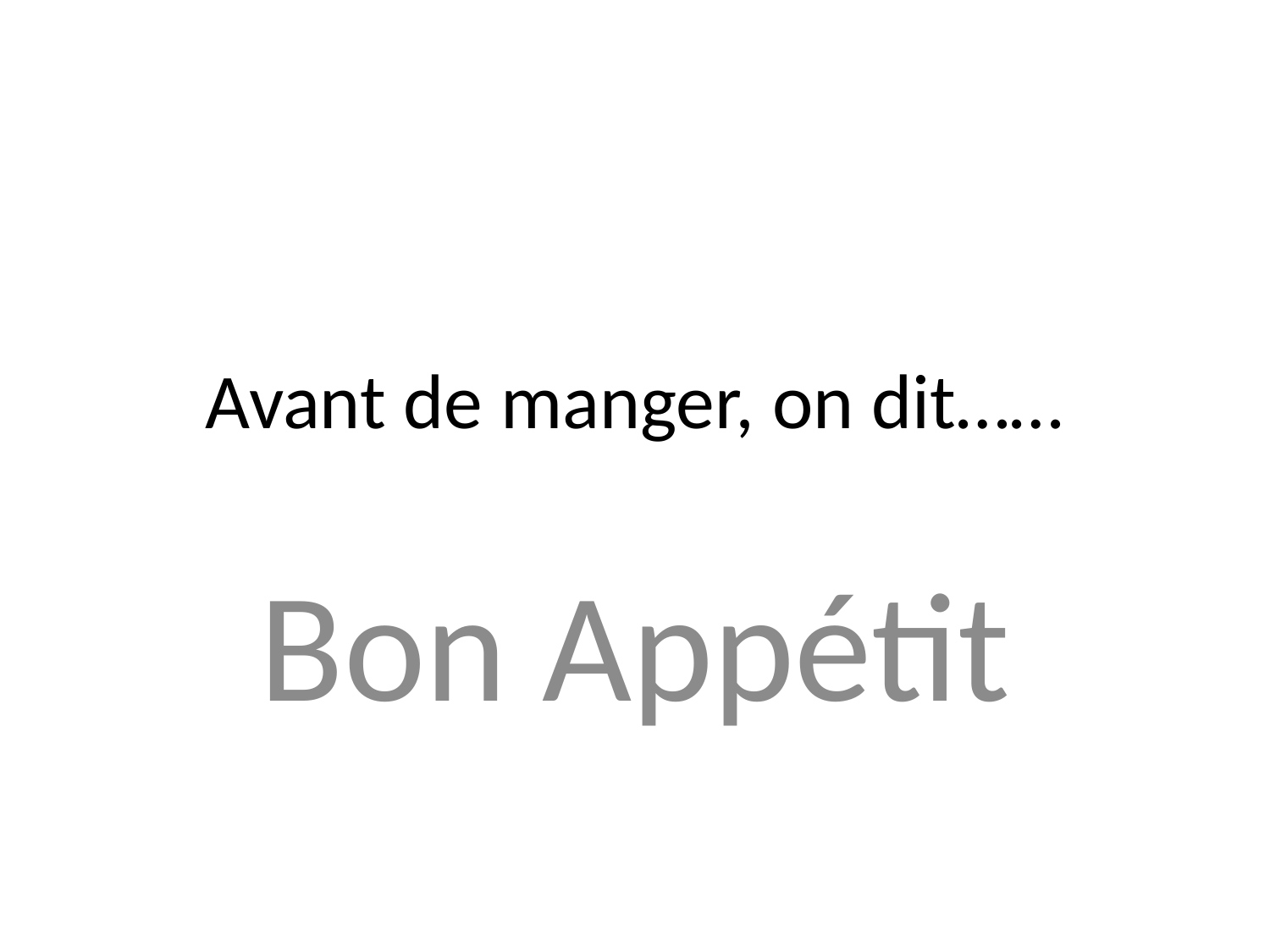

# Avant de manger, on dit……
Bon Appétit